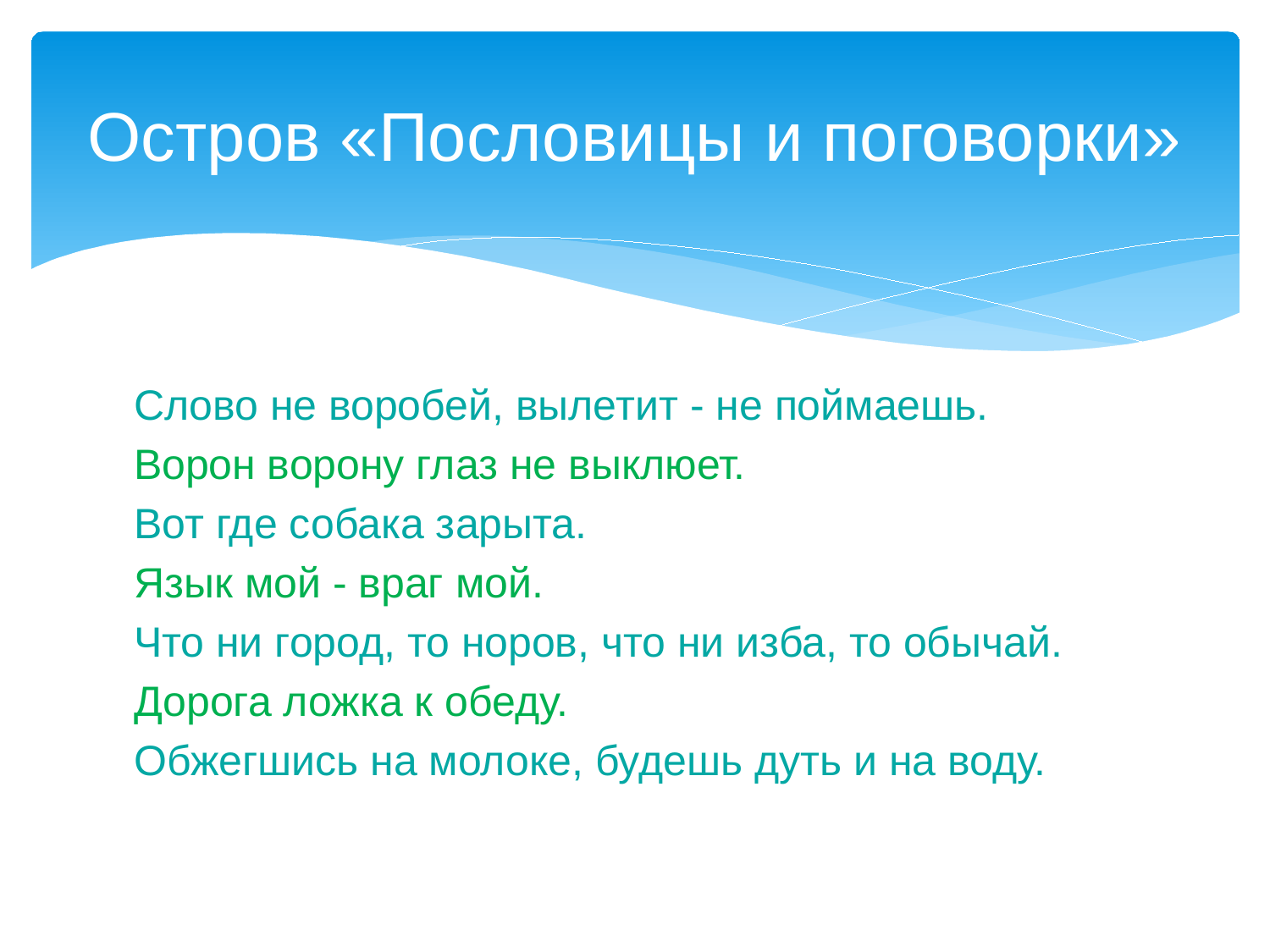

# Остров «Пословицы и поговорки»
Слово не воробей, вылетит - не поймаешь.
Ворон ворону глаз не выклюет.
Вот где собака зарыта.
Язык мой - враг мой.
Что ни город, то норов, что ни изба, то обычай.
Дорога ложка к обеду.
Обжегшись на молоке, будешь дуть и на воду.